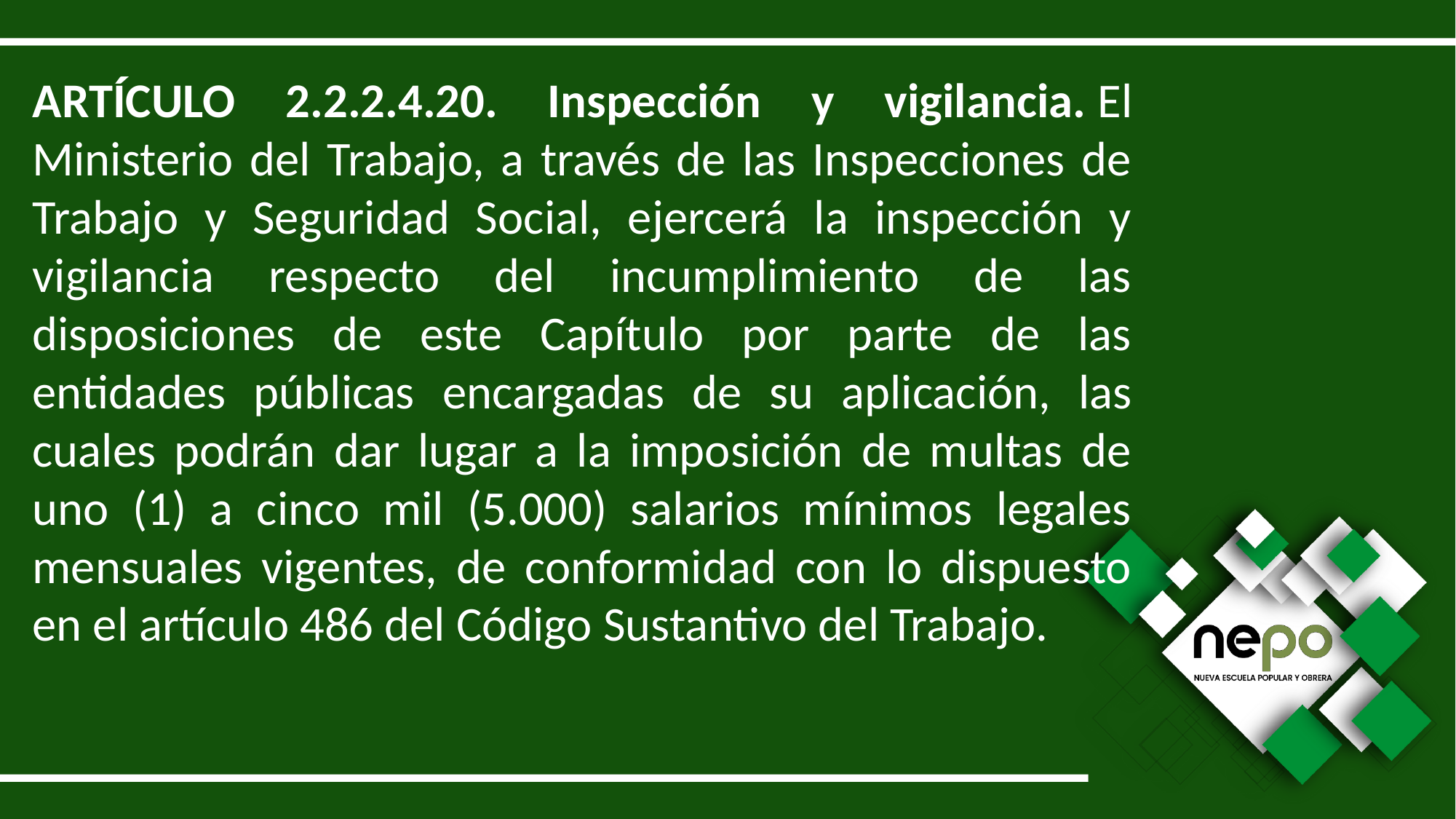

ARTÍCULO 2.2.2.4.20. Inspección y vigilancia. El Ministerio del Trabajo, a través de las Inspecciones de Trabajo y Seguridad Social, ejercerá la inspección y vigilancia respecto del incumplimiento de las disposiciones de este Capítulo por parte de las entidades públicas encargadas de su aplicación, las cuales podrán dar lugar a la imposición de multas de uno (1) a cinco mil (5.000) salarios mínimos legales mensuales vigentes, de conformidad con lo dispuesto en el artículo 486 del Código Sustantivo del Trabajo.